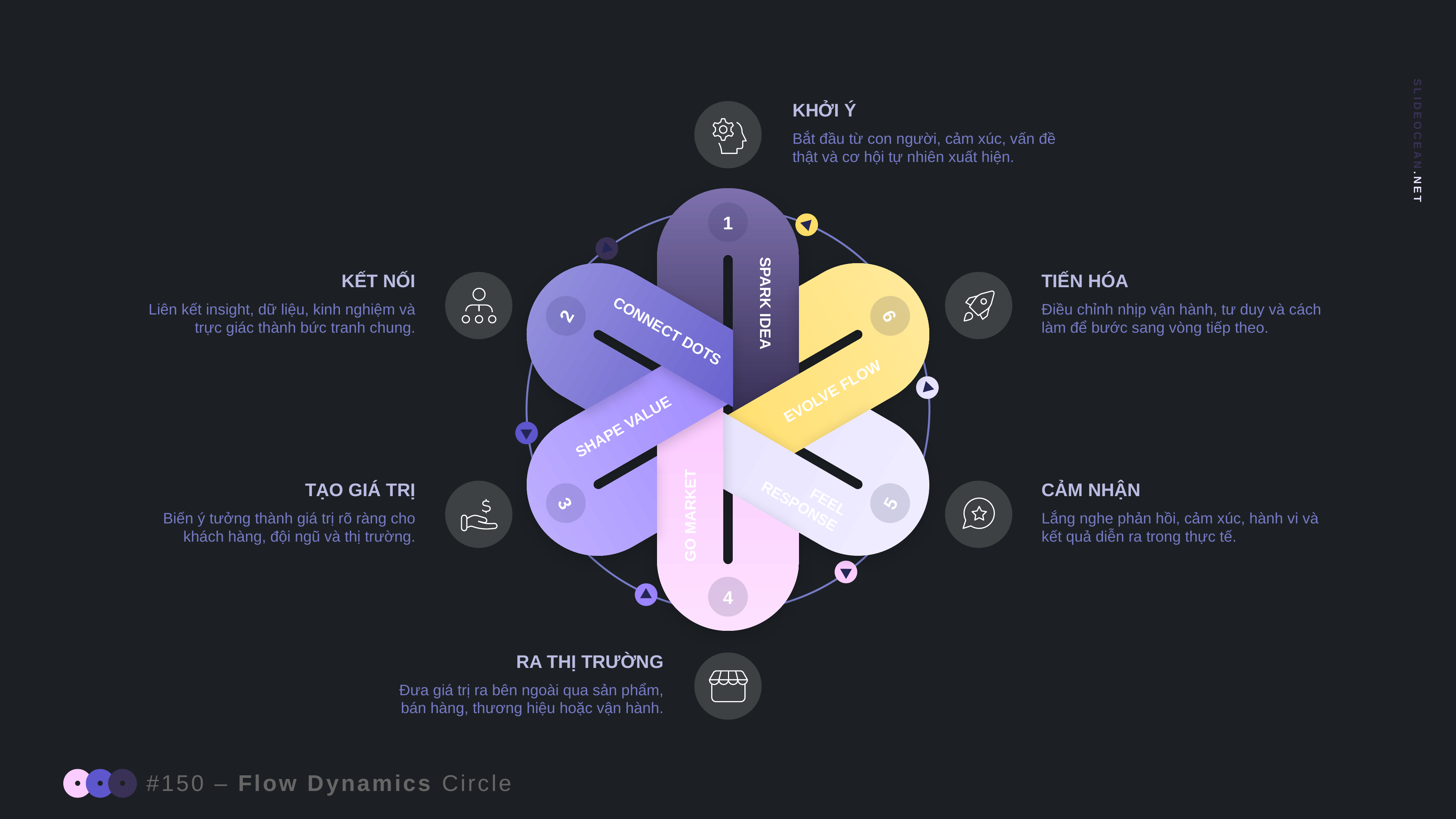

KHỞI Ý
Bắt đầu từ con người, cảm xúc, vấn đề thật và cơ hội tự nhiên xuất hiện.

1

KẾT NỐI
Liên kết insight, dữ liệu, kinh nghiệm và trực giác thành bức tranh chung.
TIẾN HÓA
Điều chỉnh nhịp vận hành, tư duy và cách làm để bước sang vòng tiếp theo.

2
6
SPARK IDEA
CONNECT DOTS

EVOLVE FLOW

SHAPE VALUE
TẠO GIÁ TRỊ
Biến ý tưởng thành giá trị rõ ràng cho khách hàng, đội ngũ và thị trường.
CẢM NHẬN
Lắng nghe phản hồi, cảm xúc, hành vi và kết quả diễn ra trong thực tế.
FEEL RESPONSE

3
5
GO MARKET

4
RA THỊ TRƯỜNG
Đưa giá trị ra bên ngoài qua sản phẩm, bán hàng, thương hiệu hoặc vận hành.

#150 – Flow Dynamics Circle